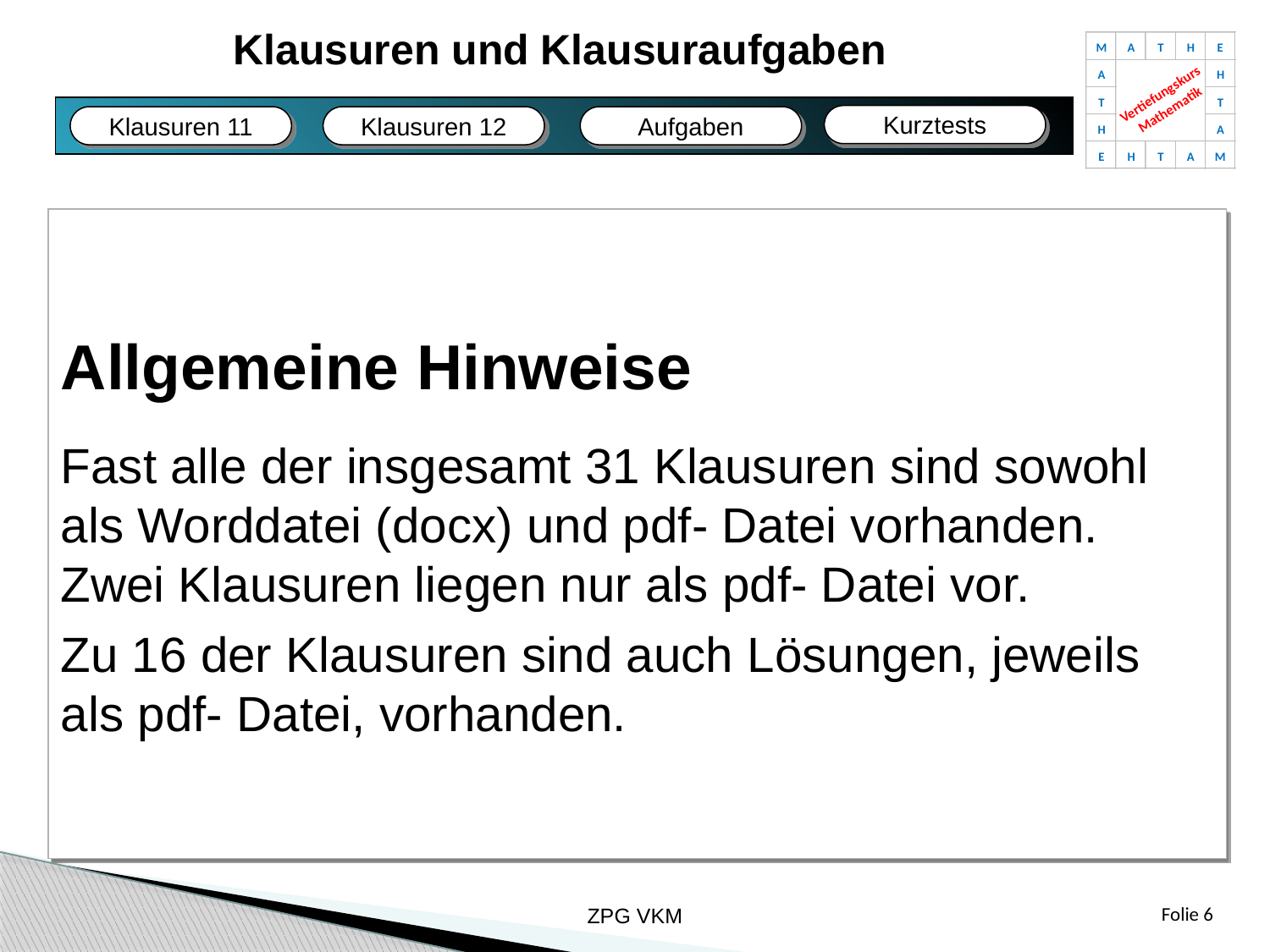

Klausuren und Klausuraufgaben

M
A
T
H
E

A
H
Vertiefungskurs
Mathematik

T
T

H
A

E
H
T
A
M

Kurztests
Klausuren 12
Klausuren 11
Aufgaben
Fazit
Bildungsplan
Fachliches
Unterricht
Allgemeine Hinweise
Fast alle der insgesamt 31 Klausuren sind sowohl
als Worddatei (docx) und pdf- Datei vorhanden.
Zwei Klausuren liegen nur als pdf- Datei vor.
Zu 16 der Klausuren sind auch Lösungen, jeweils
als pdf- Datei, vorhanden.

ZPG VKM
Folie 6